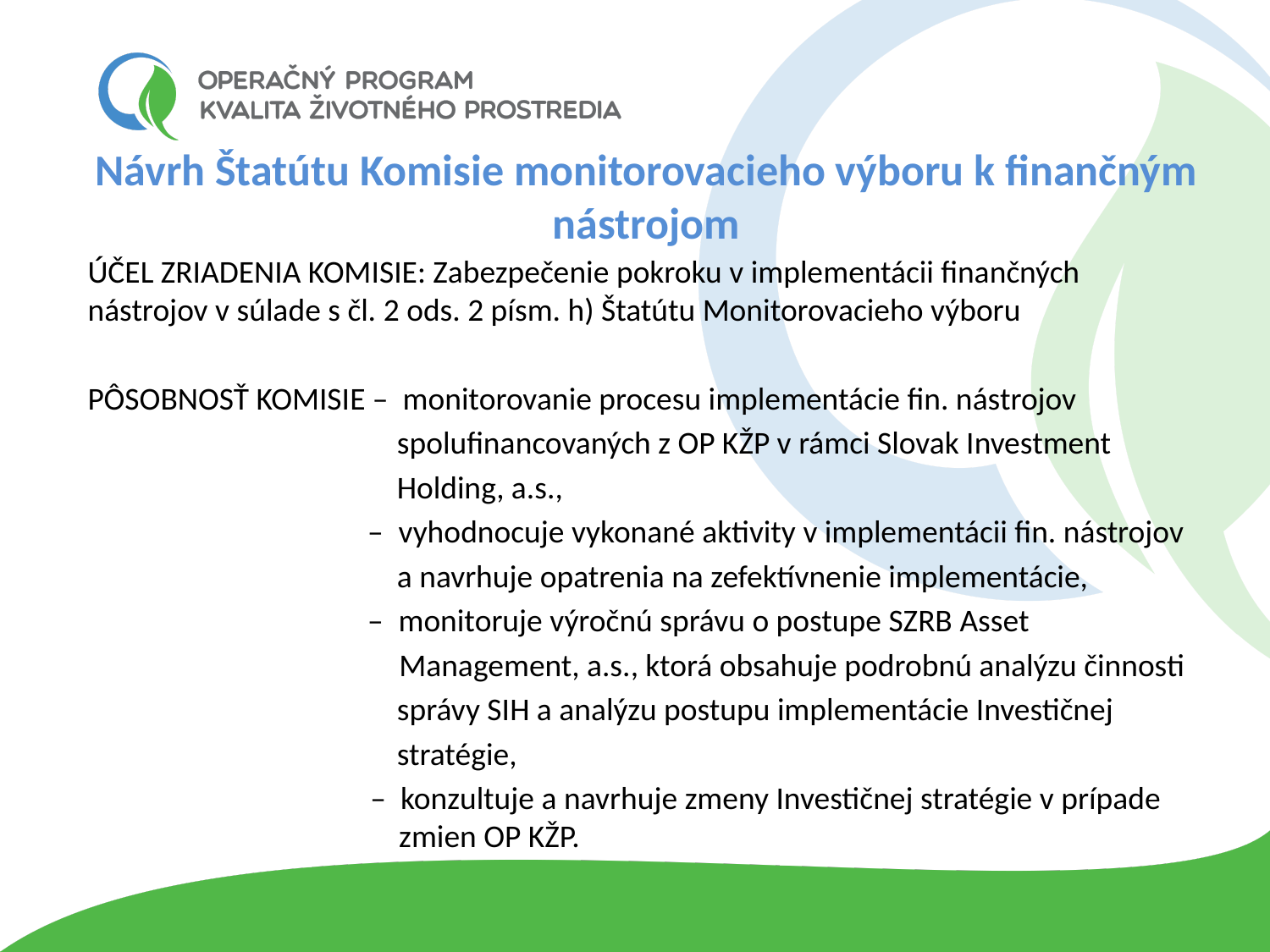

Návrh Štatútu Komisie monitorovacieho výboru k finančným nástrojom
ÚČEL ZRIADENIA KOMISIE: Zabezpečenie pokroku v implementácii finančných nástrojov v súlade s čl. 2 ods. 2 písm. h) Štatútu Monitorovacieho výboru

PÔSOBNOSŤ KOMISIE –  monitorovanie procesu implementácie fin. nástrojov
                                           spolufinancovaných z OP KŽP v rámci Slovak Investment
                                           Holding, a.s.,
                                       –  vyhodnocuje vykonané aktivity v implementácii fin. nástrojov
                                           a navrhuje opatrenia na zefektívnenie implementácie,
                                       –  monitoruje výročnú správu o postupe SZRB Asset
		        Management, a.s., ktorá obsahuje podrobnú analýzu činnosti
                                           správy SIH a analýzu postupu implementácie Investičnej
                                           stratégie,
		    –  konzultuje a navrhuje zmeny Investičnej stratégie v prípade 		        zmien OP KŽP.